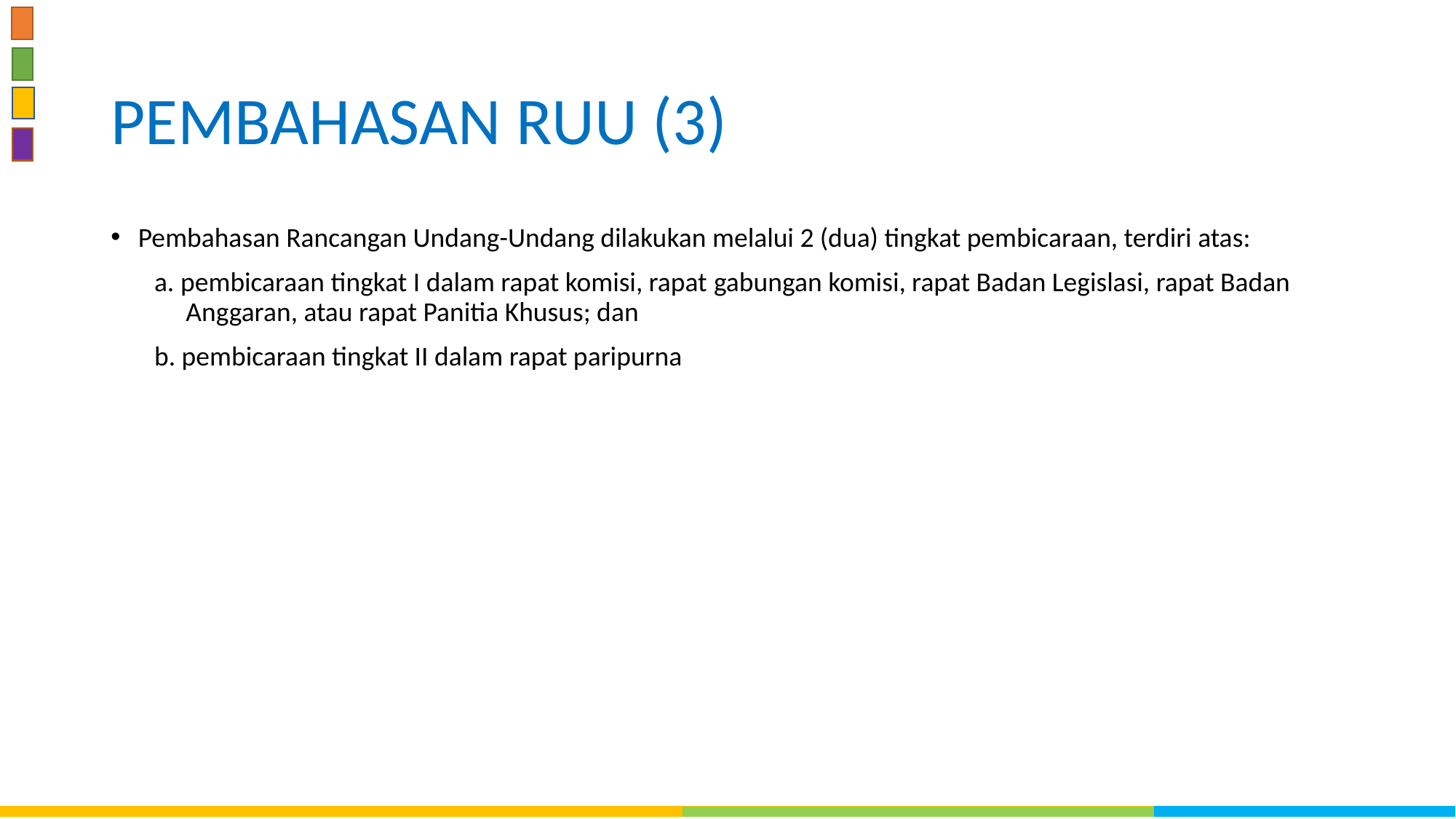

# PEMBAHASAN RUU (3)

Pembahasan Rancangan Undang-Undang dilakukan melalui 2 (dua) tingkat pembicaraan, terdiri atas:
a. pembicaraan tingkat I dalam rapat komisi, rapat gabungan komisi, rapat Badan Legislasi, rapat Badan Anggaran, atau rapat Panitia Khusus; dan
b. pembicaraan tingkat II dalam rapat paripurna